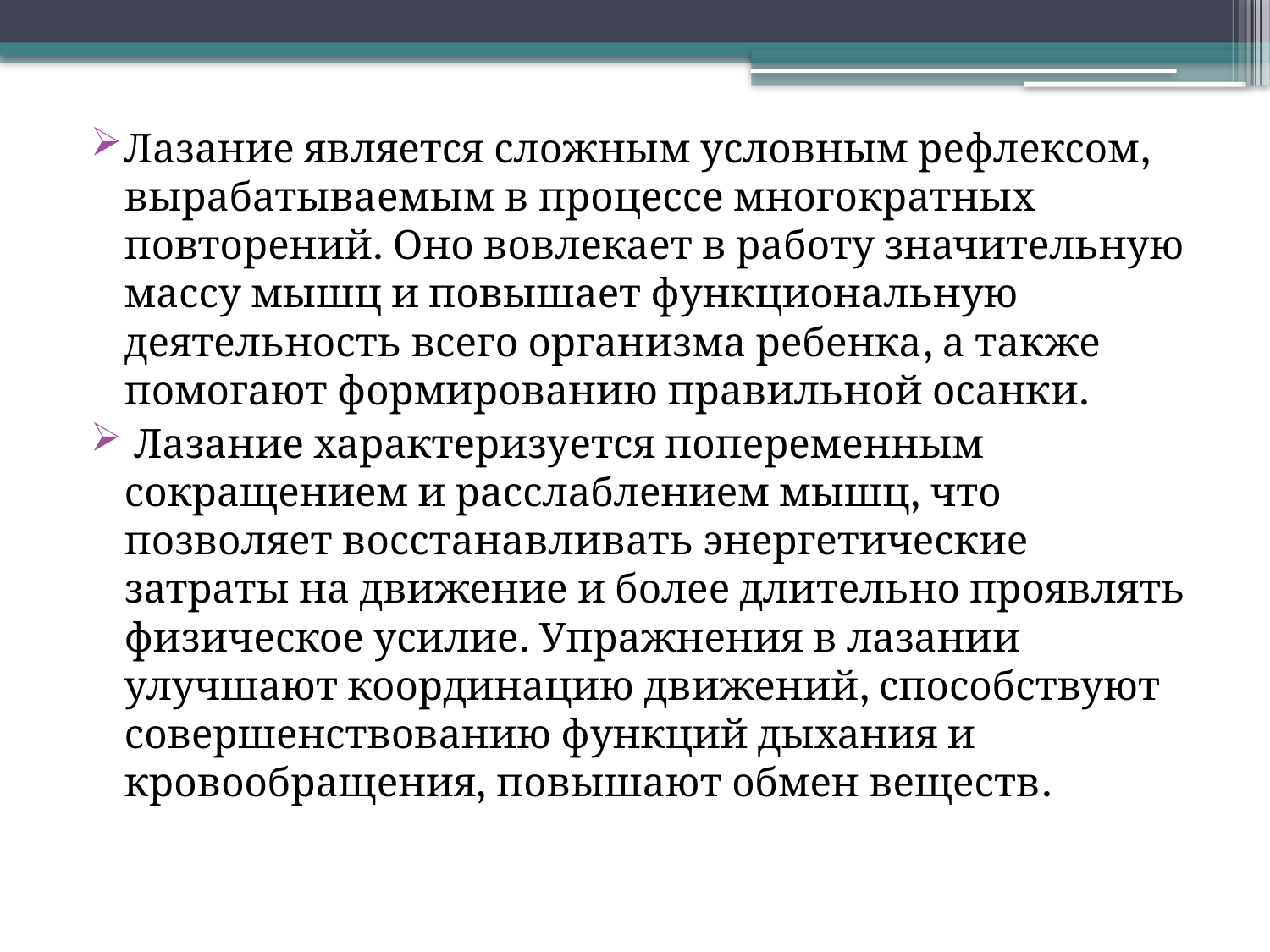

Лазание является сложным условным рефлексом, вырабатываемым в процессе многократных повторений. Оно вовлекает в работу значительную массу мышц и повышает функциональную деятельность всего организма ребенка, а также помогают формированию правильной осанки.
 Лазание характеризуется попеременным сокращением и расслаблением мышц, что позволяет восстанавливать энергетические затраты на движение и более длительно проявлять физическое усилие. Упражнения в лазании улучшают координацию движений, способствуют совершенствованию функций дыхания и кровообращения, повышают обмен веществ.